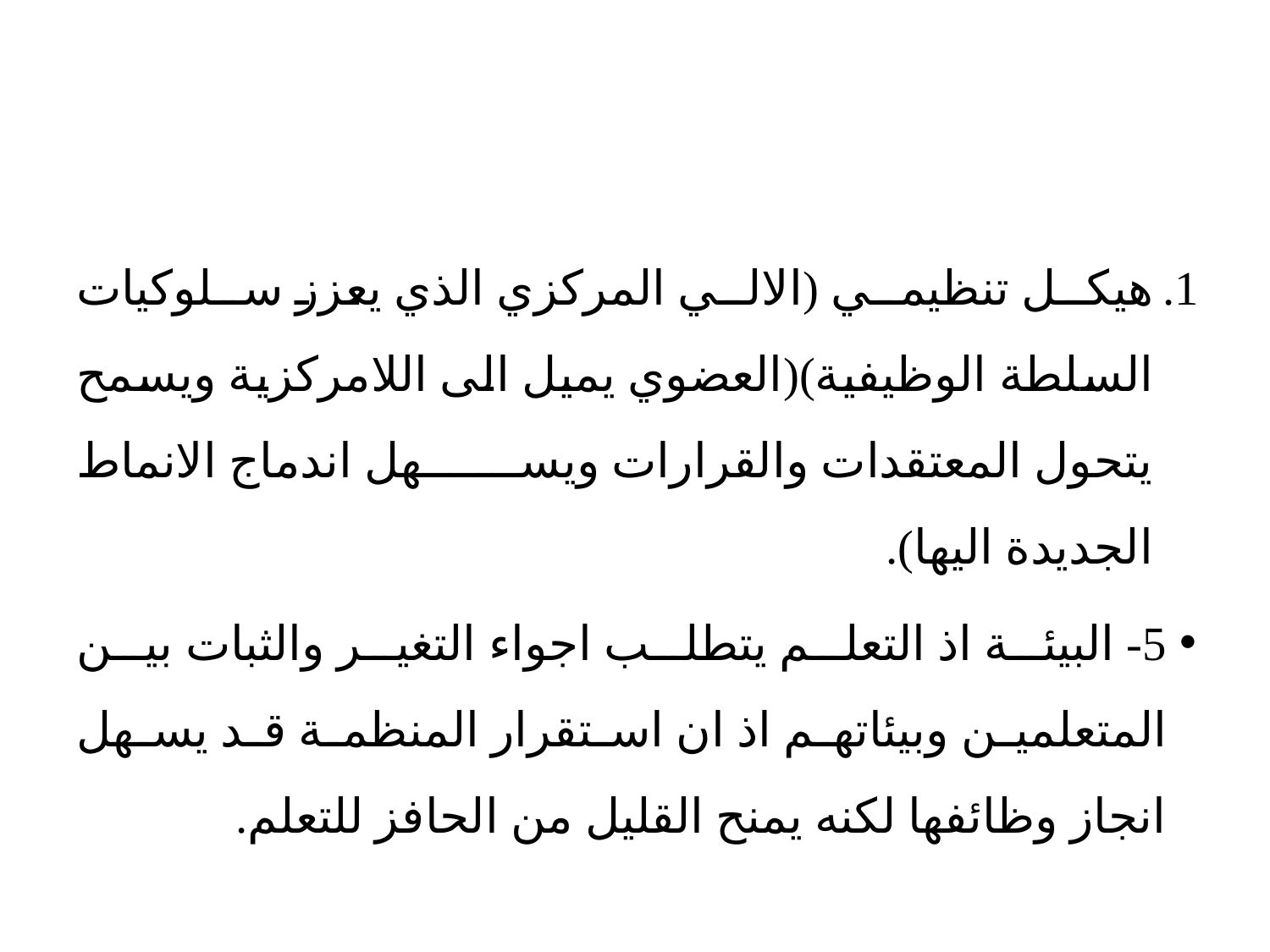

هيكل تنظيمي (الالي المركزي الذي يعزز سلوكيات السلطة الوظيفية)(العضوي يميل الى اللامركزية ويسمح يتحول المعتقدات والقرارات ويسهل اندماج الانماط الجديدة اليها).
5- البيئة اذ التعلم يتطلب اجواء التغير والثبات بين المتعلمين وبيئاتهم اذ ان استقرار المنظمة قد يسهل انجاز وظائفها لكنه يمنح القليل من الحافز للتعلم.